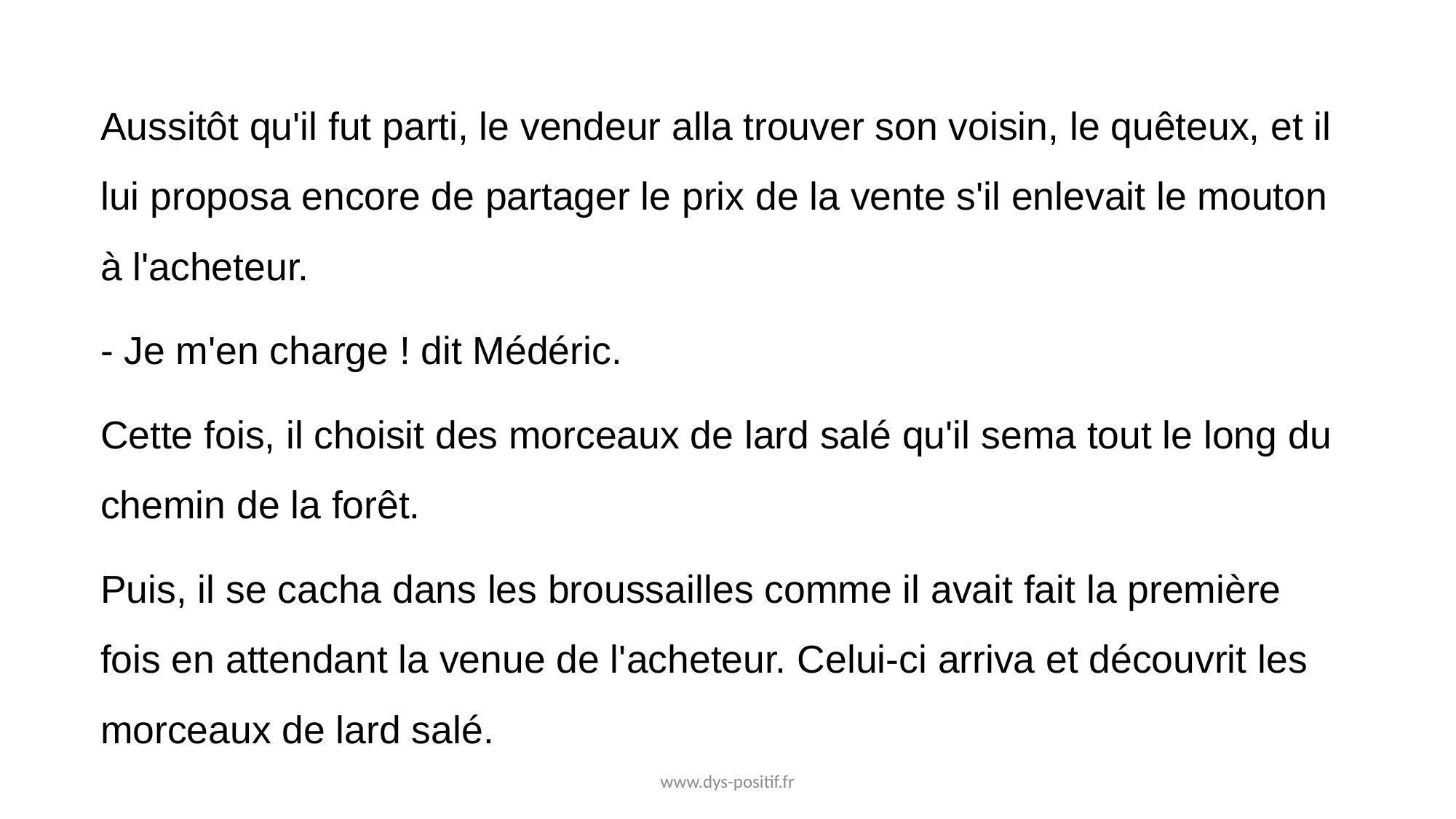

Aussitôt qu'il fut parti, le vendeur alla trouver son voisin, le quêteux, et il lui proposa encore de partager le prix de la vente s'il enlevait le mouton à l'acheteur.
- Je m'en charge ! dit Médéric.
Cette fois, il choisit des morceaux de lard salé qu'il sema tout le long du chemin de la forêt.
Puis, il se cacha dans les broussailles comme il avait fait la première fois en attendant la venue de l'acheteur. Celui-ci arriva et découvrit les morceaux de lard salé.
www.dys-positif.fr